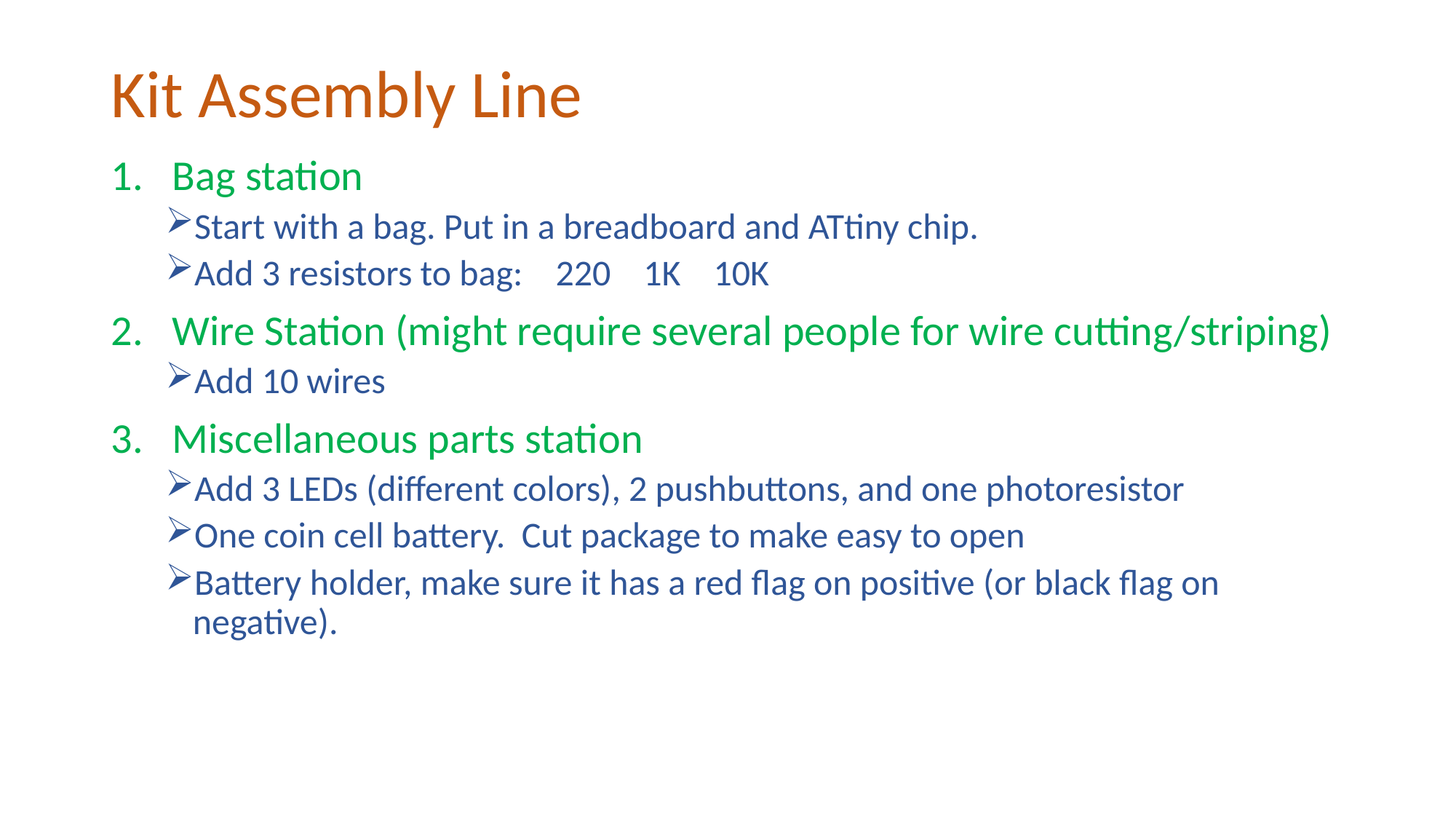

# Kit Assembly Line
Bag station
Start with a bag. Put in a breadboard and ATtiny chip.
Add 3 resistors to bag:    220    1K    10K
Wire Station (might require several people for wire cutting/striping)
Add 10 wires
Miscellaneous parts station
Add 3 LEDs (different colors), 2 pushbuttons, and one photoresistor
One coin cell battery.  Cut package to make easy to open
Battery holder, make sure it has a red flag on positive (or black flag on negative).